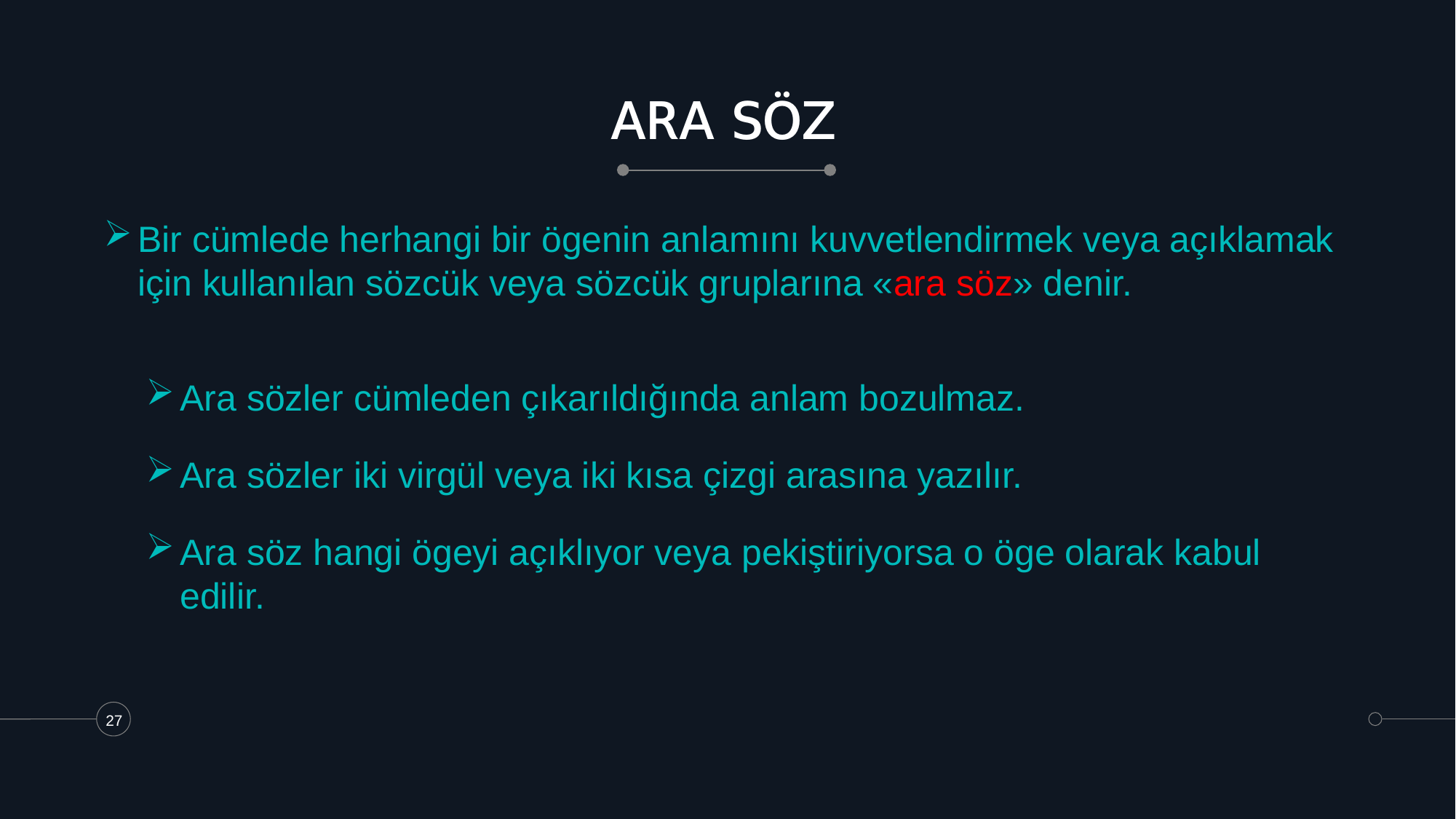

# ARA SÖZ
Bir cümlede herhangi bir ögenin anlamını kuvvetlendirmek veya açıklamak için kullanılan sözcük veya sözcük gruplarına «ara söz» denir.
Ara sözler cümleden çıkarıldığında anlam bozulmaz.
Ara sözler iki virgül veya iki kısa çizgi arasına yazılır.
Ara söz hangi ögeyi açıklıyor veya pekiştiriyorsa o öge olarak kabul edilir.
27